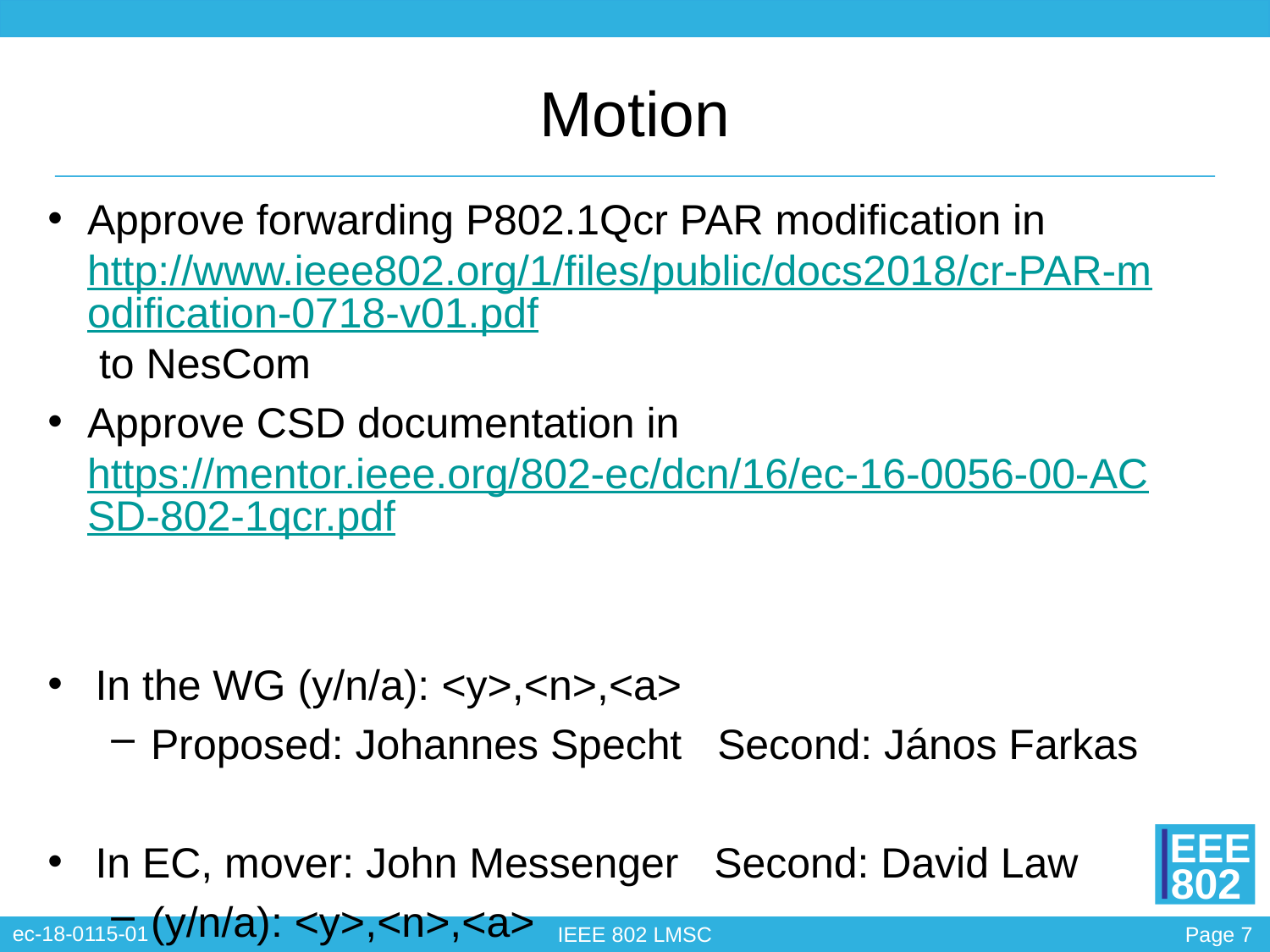

# Motion
Approve forwarding P802.1Qcr PAR modification in http://www.ieee802.org/1/files/public/docs2018/cr-PAR-modification-0718-v01.pdf to NesCom
Approve CSD documentation in https://mentor.ieee.org/802-ec/dcn/16/ec-16-0056-00-ACSD-802-1qcr.pdf

In the WG (y/n/a): <y>,<n>,<a>
Proposed: Johannes Specht   Second: János Farkas

In EC, mover: John Messenger   Second: David Law
(y/n/a): <y>,<n>,<a>